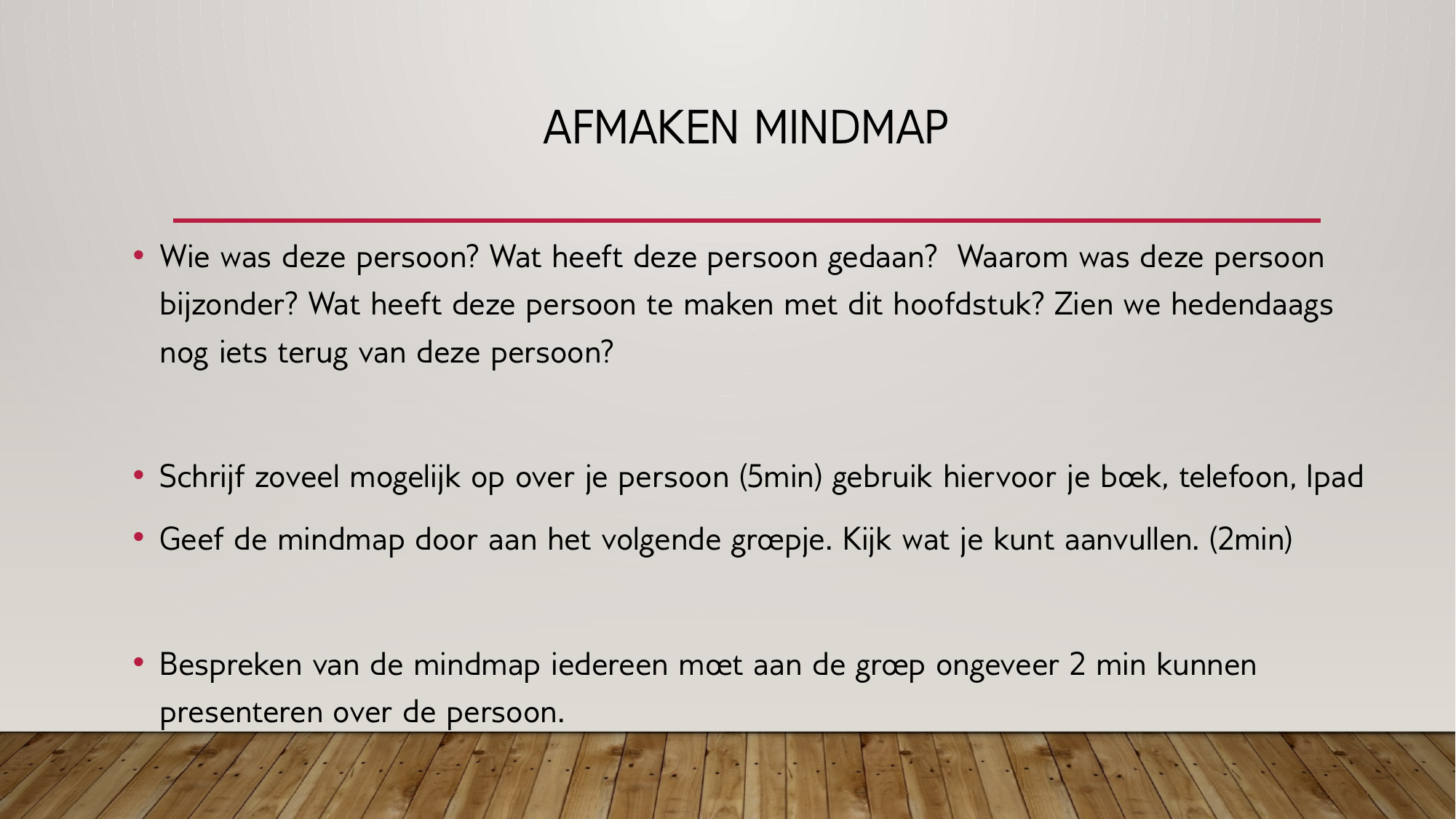

# Afmaken Mindmap
Wie was deze persoon? Wat heeft deze persoon gedaan?  Waarom was deze persoon bijzonder? Wat heeft deze persoon te maken met dit hoofdstuk? Zien we hedendaags nog iets terug van deze persoon?

Schrijf zoveel mogelijk op over je persoon (5min) gebruik hiervoor je boek, telefoon, Ipad
Geef de mindmap door aan het volgende groepje. Kijk wat je kunt aanvullen. (2min)

Bespreken van de mindmap iedereen moet aan de groep ongeveer 2 min kunnen presenteren over de persoon.